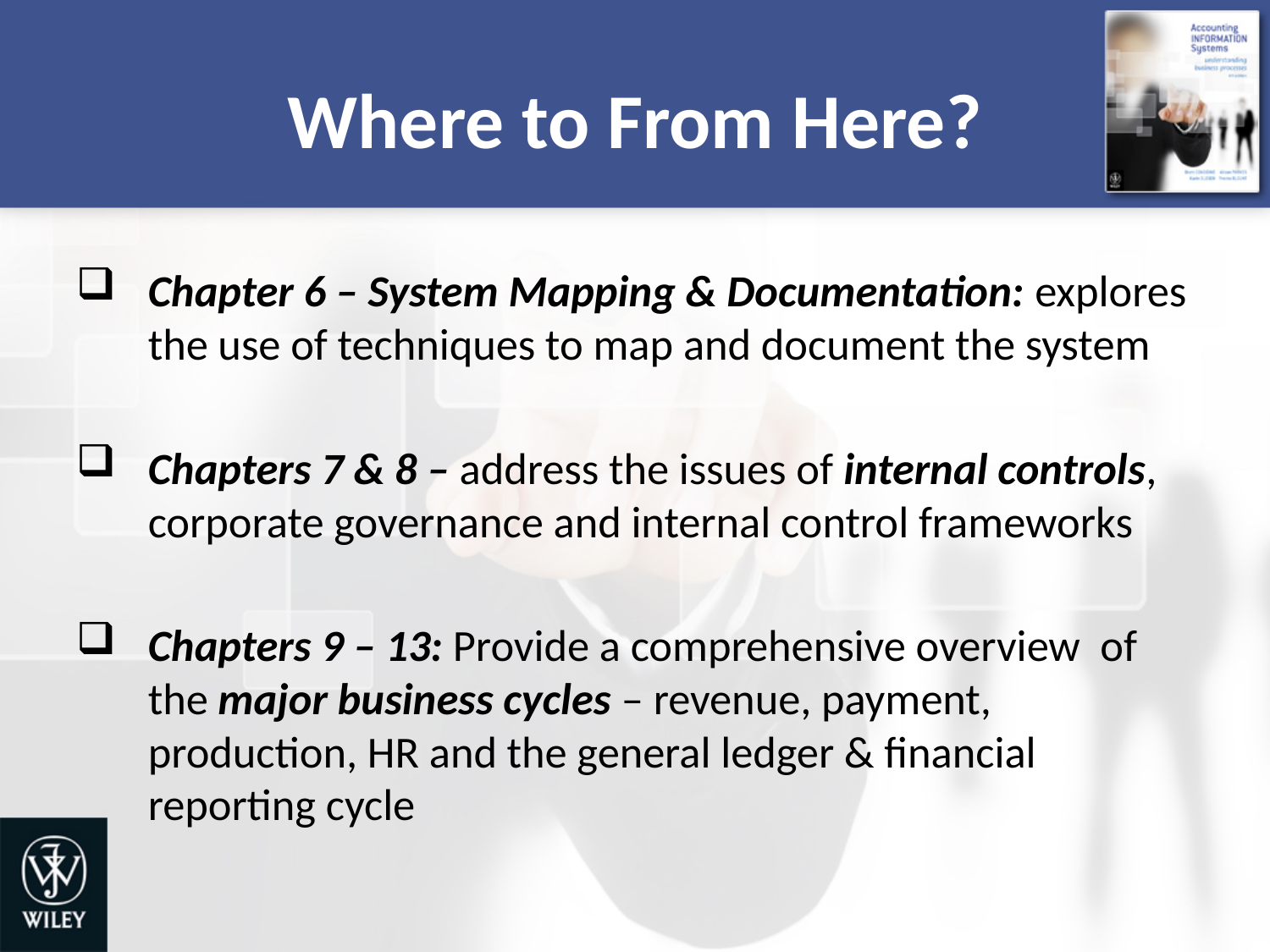

# Where to From Here?
Chapter 6 – System Mapping & Documentation: explores the use of techniques to map and document the system

Chapters 7 & 8 – address the issues of internal controls, corporate governance and internal control frameworks

Chapters 9 – 13: Provide a comprehensive overview  of the major business cycles – revenue, payment, production, HR and the general ledger & financial reporting cycle